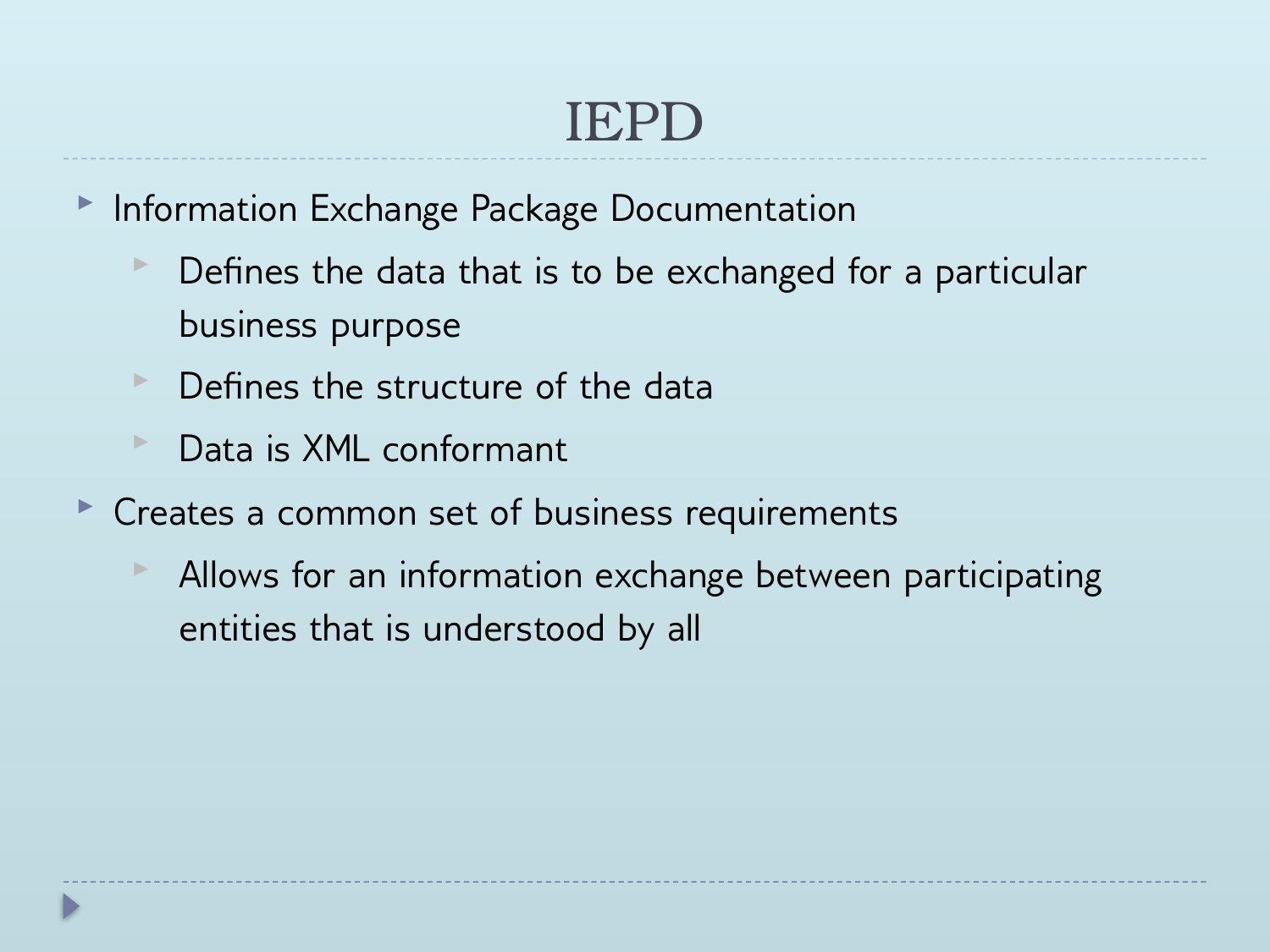

# IEPD
Information Exchange Package Documentation
Defines the data that is to be exchanged for a particular business purpose
Defines the structure of the data
Data is XML conformant
Creates a common set of business requirements
Allows for an information exchange between participating entities that is understood by all